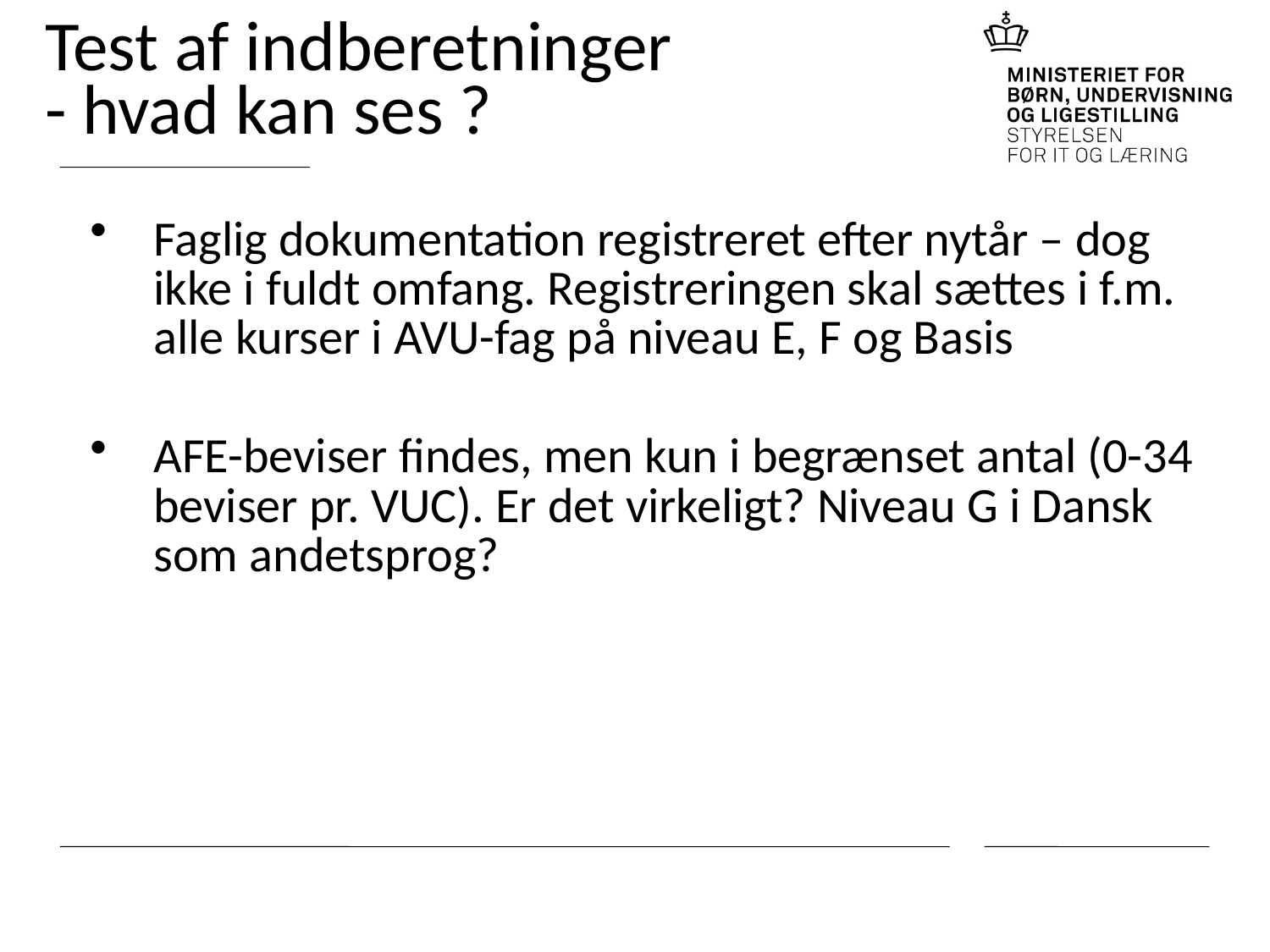

# Test af indberetninger - hvad kan ses ?
Faglig dokumentation registreret efter nytår – dog ikke i fuldt omfang. Registreringen skal sættes i f.m. alle kurser i AVU-fag på niveau E, F og Basis

AFE-beviser findes, men kun i begrænset antal (0-34 beviser pr. VUC). Er det virkeligt? Niveau G i Dansk som andetsprog?